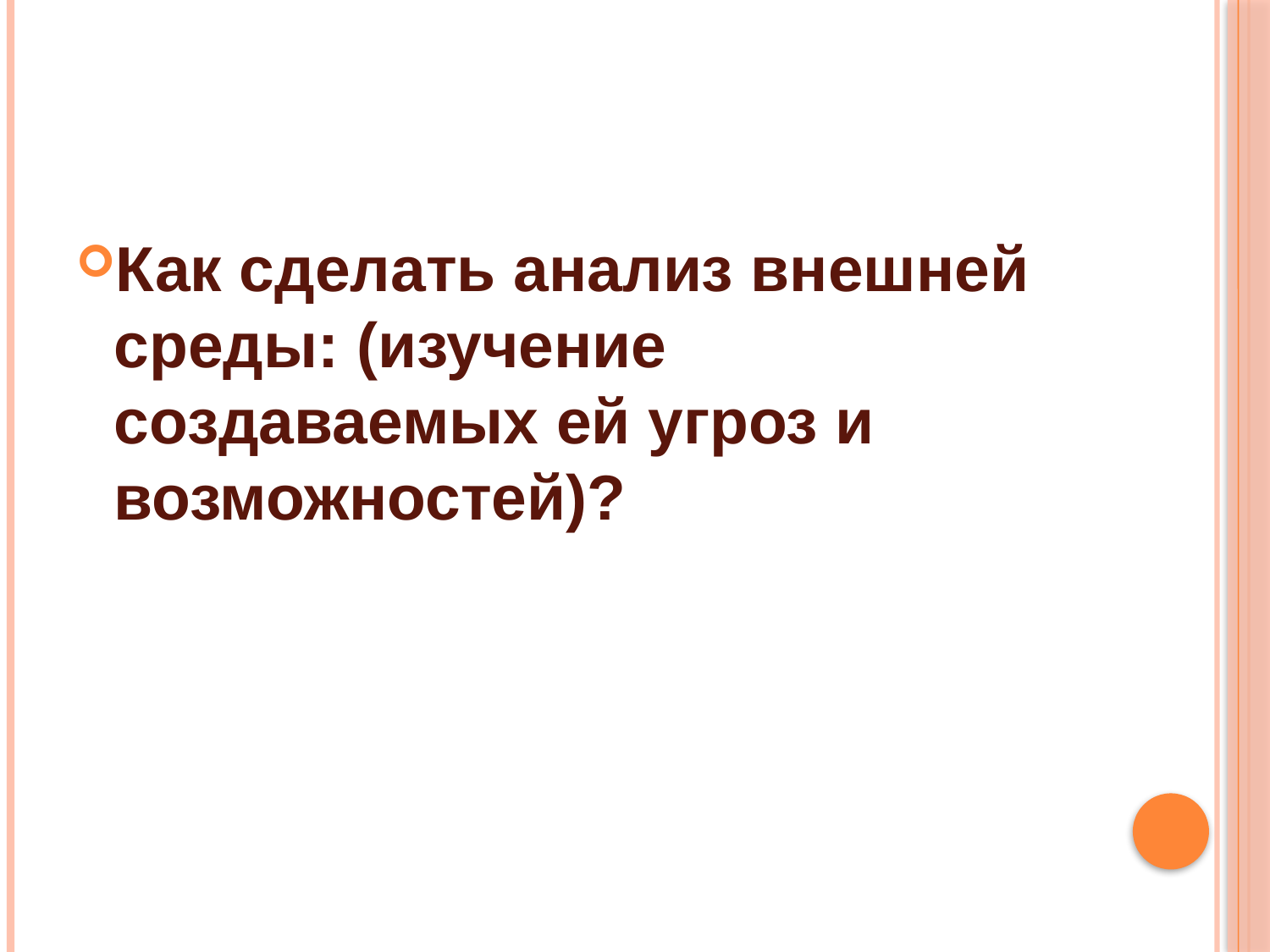

#
Как сделать анализ внешней среды: (изучение создаваемых ей угроз и возможностей)?